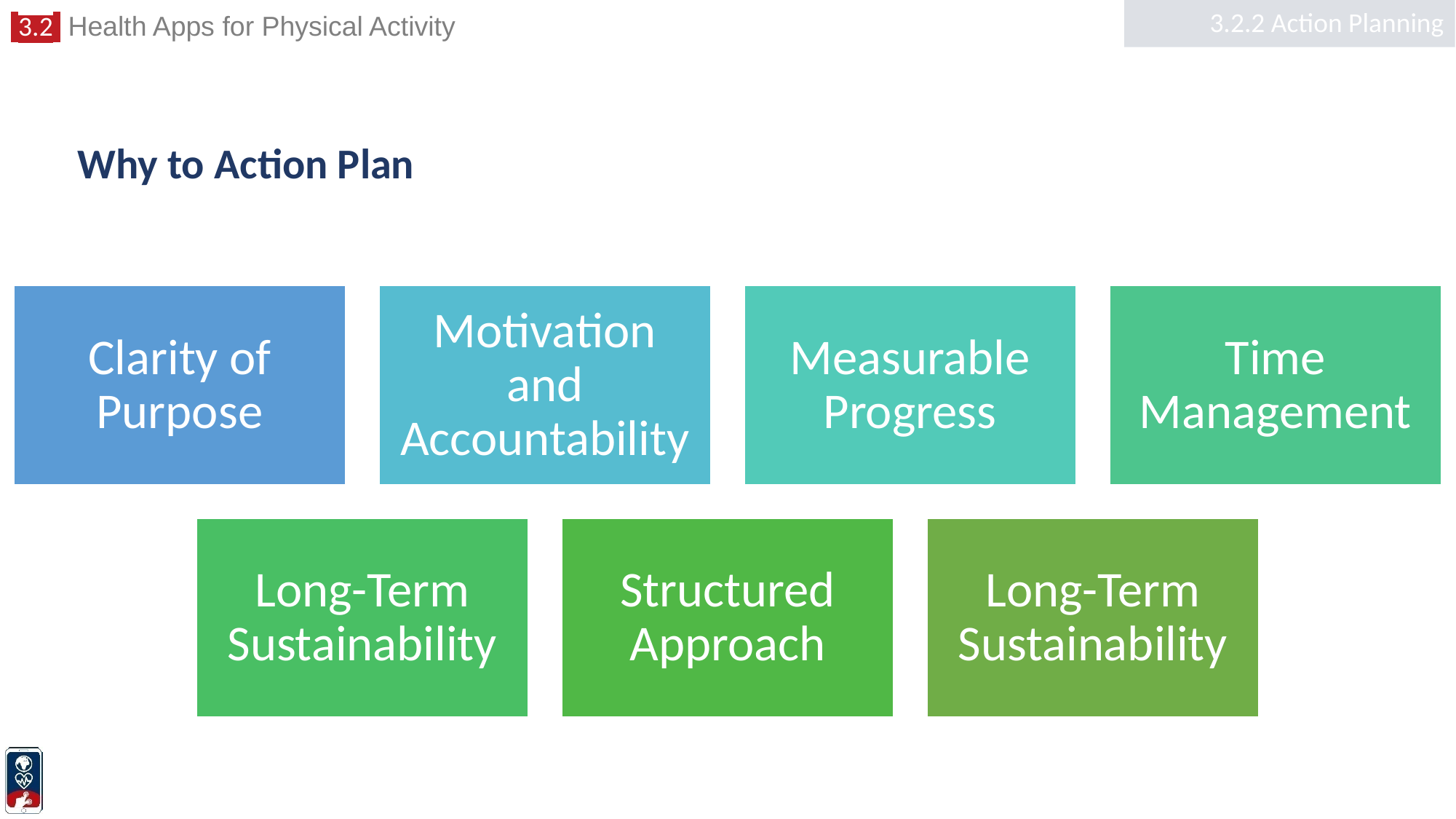

3.2.2 Action Planning
# Why to Action Plan
Clarity of Purpose
Motivation and Accountability
Measurable Progress
Time Management
Long-Term Sustainability
Structured Approach
Long-Term Sustainability